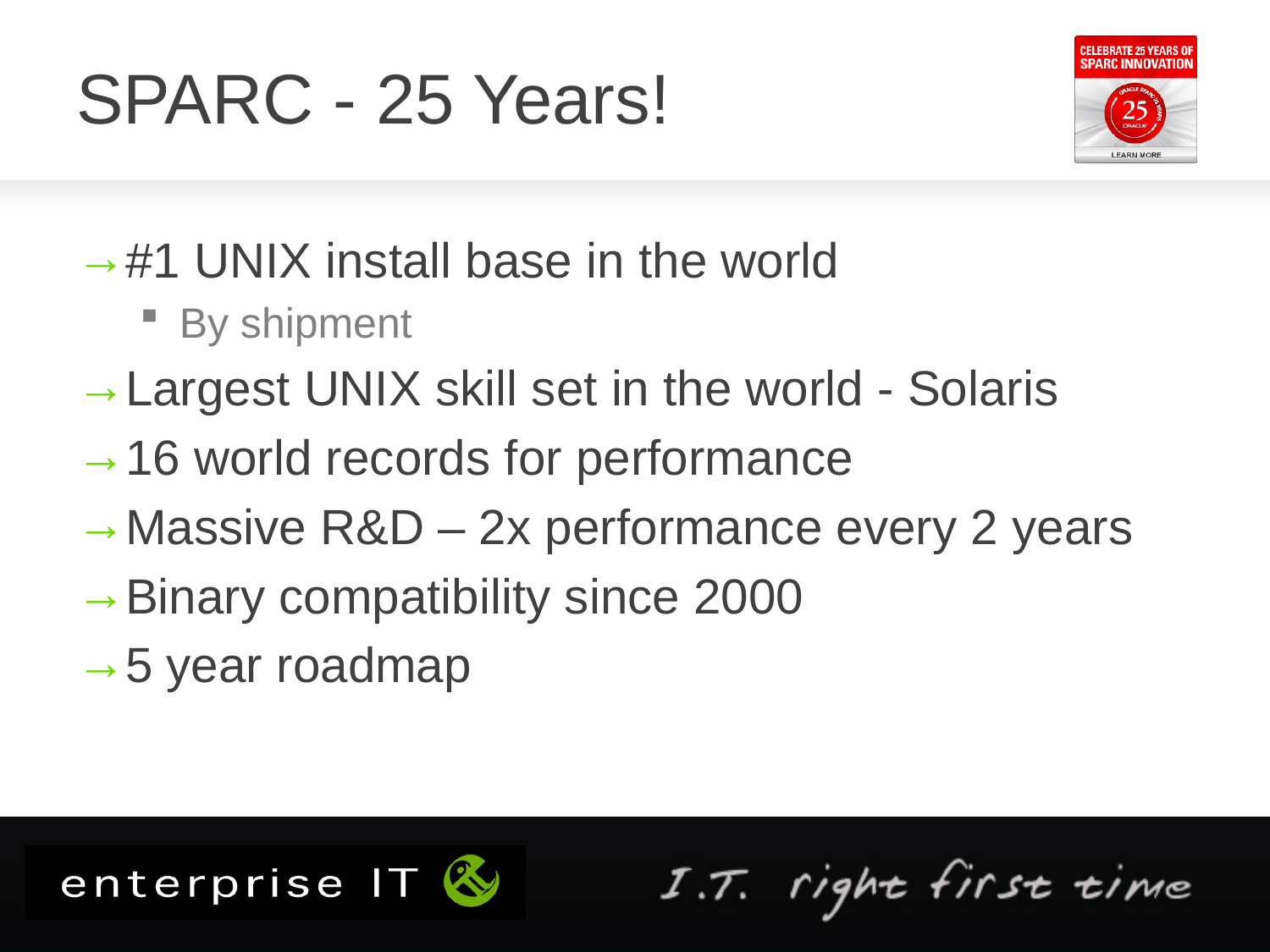

# SPARC - 25 Years!
#1 UNIX install base in the world
By shipment
Largest UNIX skill set in the world - Solaris
16 world records for performance
Massive R&D – 2x performance every 2 years
Binary compatibility since 2000
5 year roadmap